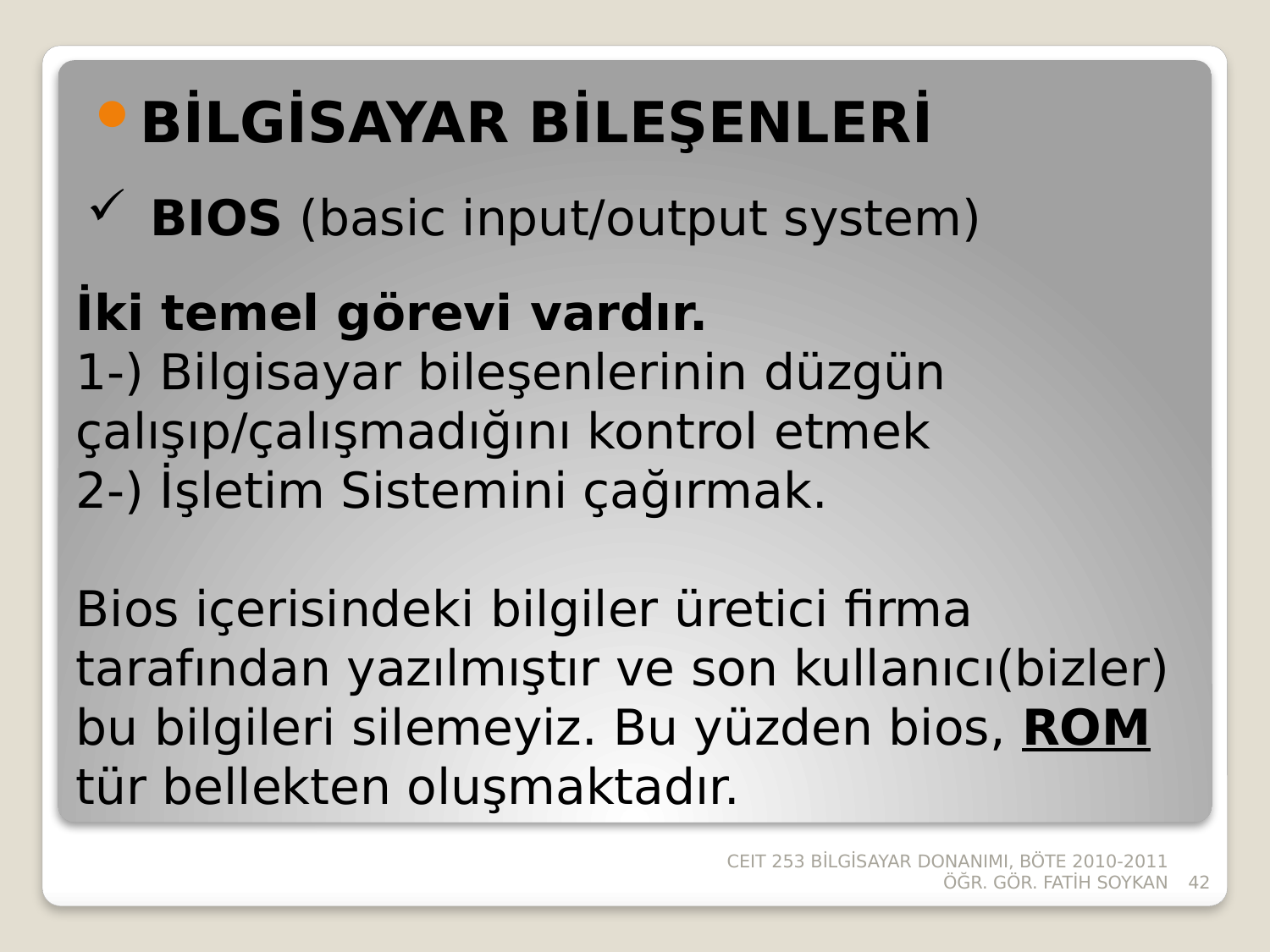

BİLGİSAYAR BİLEŞENLERİ

BIOS (basic input/output system)

İki temel görevi vardır.
1-) Bilgisayar bileşenlerinin düzgün çalışıp/çalışmadığını kontrol etmek
2-) İşletim Sistemini çağırmak.

Bios içerisindeki bilgiler üretici firma tarafından yazılmıştır ve son kullanıcı(bizler) bu bilgileri silemeyiz. Bu yüzden bios, ROM tür bellekten oluşmaktadır.
CEIT 253 BİLGİSAYAR DONANIMI, BÖTE 2010-2011 ÖĞR. GÖR. FATİH SOYKAN
42